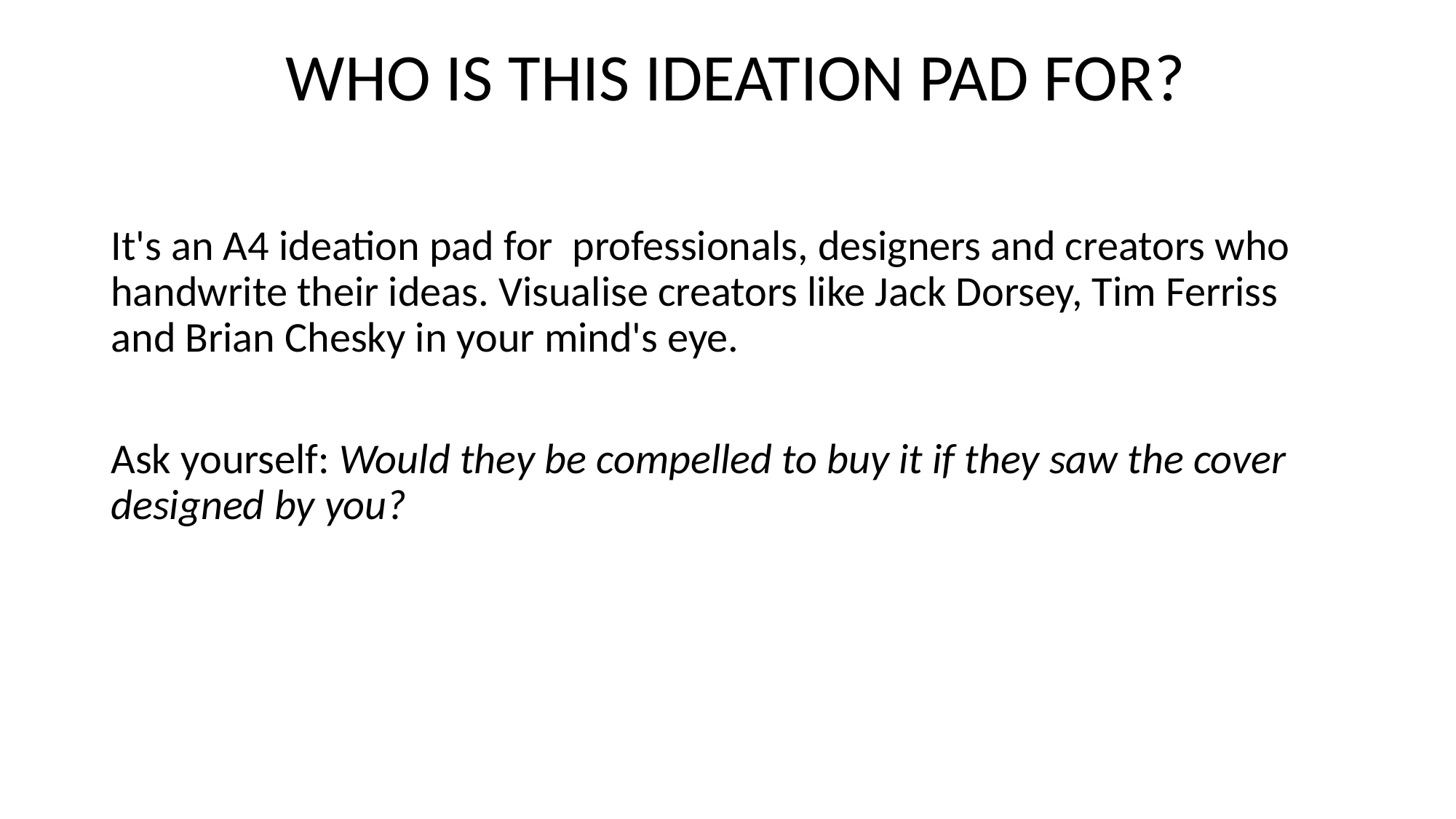

# WHO IS THIS IDEATION PAD FOR?
It's an A4 ideation pad for  professionals, designers and creators who handwrite their ideas. Visualise creators like Jack Dorsey, Tim Ferriss and Brian Chesky in your mind's eye.

Ask yourself: Would they be compelled to buy it if they saw the cover designed by you?